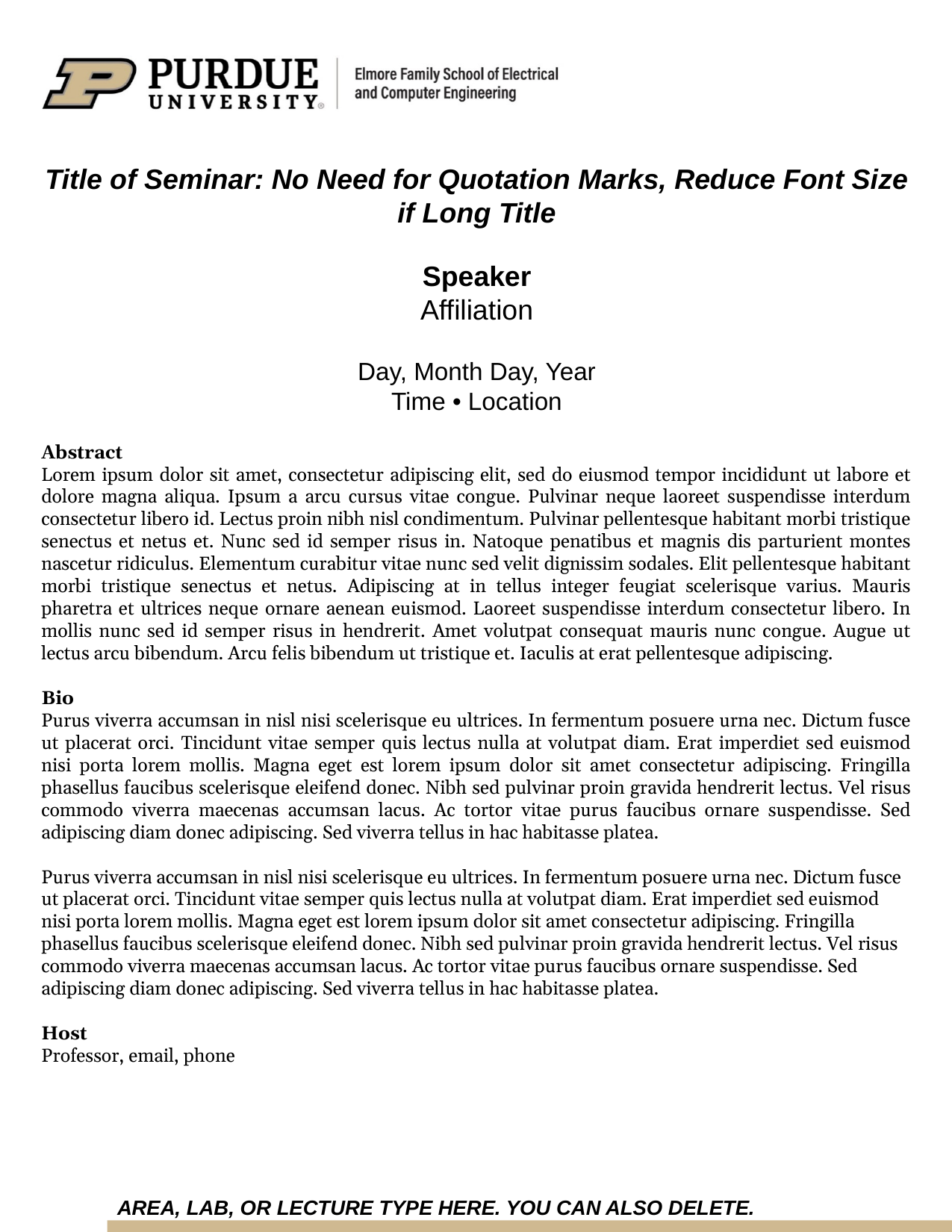

Title of Seminar: No Need for Quotation Marks, Reduce Font Size if Long Title

Speaker
Affiliation

Day, Month Day, Year
Time • Location

Abstract
Lorem ipsum dolor sit amet, consectetur adipiscing elit, sed do eiusmod tempor incididunt ut labore et dolore magna aliqua. Ipsum a arcu cursus vitae congue. Pulvinar neque laoreet suspendisse interdum consectetur libero id. Lectus proin nibh nisl condimentum. Pulvinar pellentesque habitant morbi tristique senectus et netus et. Nunc sed id semper risus in. Natoque penatibus et magnis dis parturient montes nascetur ridiculus. Elementum curabitur vitae nunc sed velit dignissim sodales. Elit pellentesque habitant morbi tristique senectus et netus. Adipiscing at in tellus integer feugiat scelerisque varius. Mauris pharetra et ultrices neque ornare aenean euismod. Laoreet suspendisse interdum consectetur libero. In mollis nunc sed id semper risus in hendrerit. Amet volutpat consequat mauris nunc congue. Augue ut lectus arcu bibendum. Arcu felis bibendum ut tristique et. Iaculis at erat pellentesque adipiscing.

Bio
Purus viverra accumsan in nisl nisi scelerisque eu ultrices. In fermentum posuere urna nec. Dictum fusce ut placerat orci. Tincidunt vitae semper quis lectus nulla at volutpat diam. Erat imperdiet sed euismod nisi porta lorem mollis. Magna eget est lorem ipsum dolor sit amet consectetur adipiscing. Fringilla phasellus faucibus scelerisque eleifend donec. Nibh sed pulvinar proin gravida hendrerit lectus. Vel risus commodo viverra maecenas accumsan lacus. Ac tortor vitae purus faucibus ornare suspendisse. Sed adipiscing diam donec adipiscing. Sed viverra tellus in hac habitasse platea.

Purus viverra accumsan in nisl nisi scelerisque eu ultrices. In fermentum posuere urna nec. Dictum fusce ut placerat orci. Tincidunt vitae semper quis lectus nulla at volutpat diam. Erat imperdiet sed euismod nisi porta lorem mollis. Magna eget est lorem ipsum dolor sit amet consectetur adipiscing. Fringilla phasellus faucibus scelerisque eleifend donec. Nibh sed pulvinar proin gravida hendrerit lectus. Vel risus commodo viverra maecenas accumsan lacus. Ac tortor vitae purus faucibus ornare suspendisse. Sed adipiscing diam donec adipiscing. Sed viverra tellus in hac habitasse platea.

Host
Professor, email, phone

AREA, LAB, OR LECTURE TYPE HERE. YOU CAN ALSO DELETE.